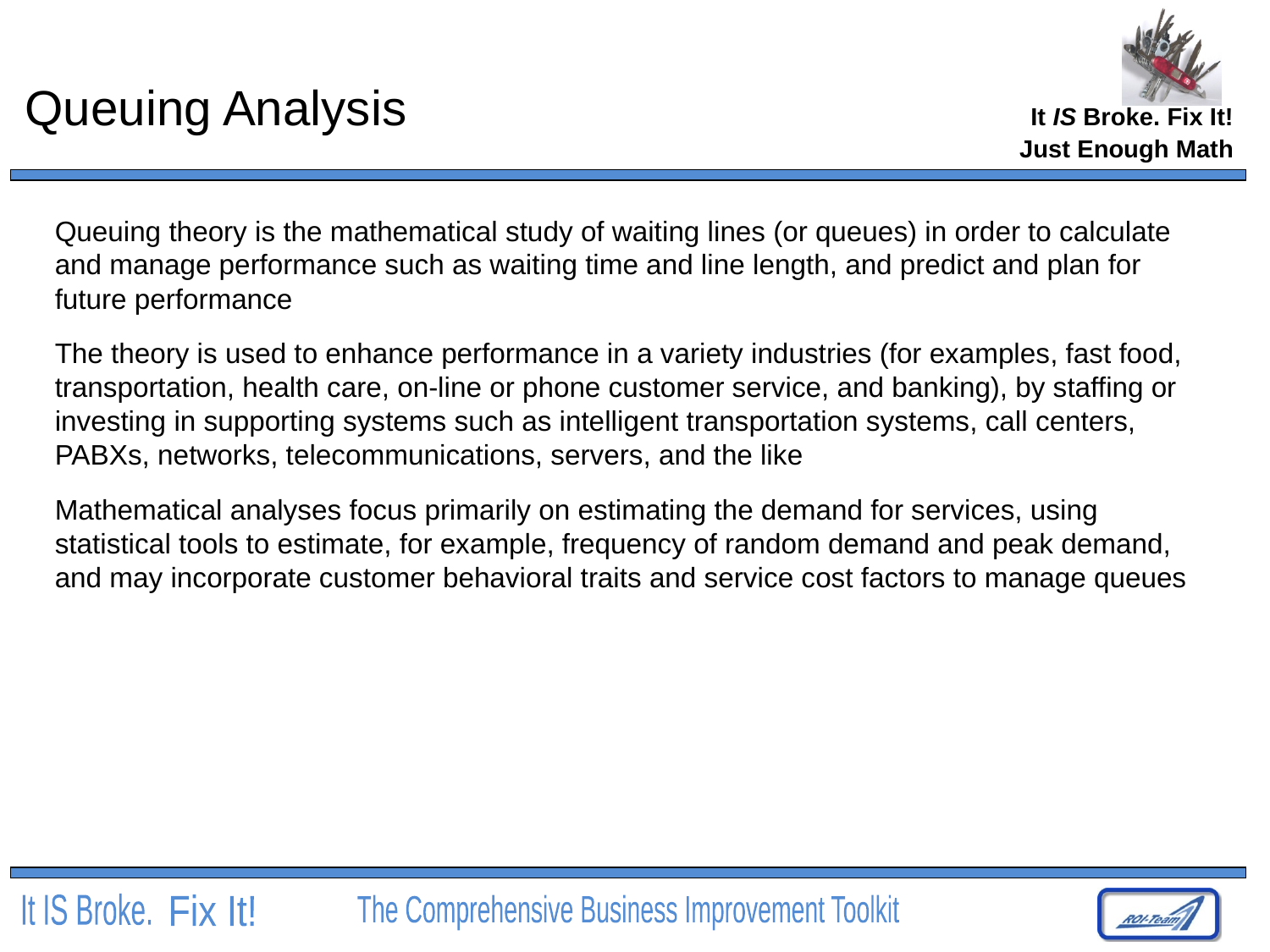

# Queuing Analysis
Just Enough Math
Queuing theory is the mathematical study of waiting lines (or queues) in order to calculate and manage performance such as waiting time and line length, and predict and plan for future performance
The theory is used to enhance performance in a variety industries (for examples, fast food, transportation, health care, on-line or phone customer service, and banking), by staffing or investing in supporting systems such as intelligent transportation systems, call centers, PABXs, networks, telecommunications, servers, and the like
Mathematical analyses focus primarily on estimating the demand for services, using statistical tools to estimate, for example, frequency of random demand and peak demand, and may incorporate customer behavioral traits and service cost factors to manage queues